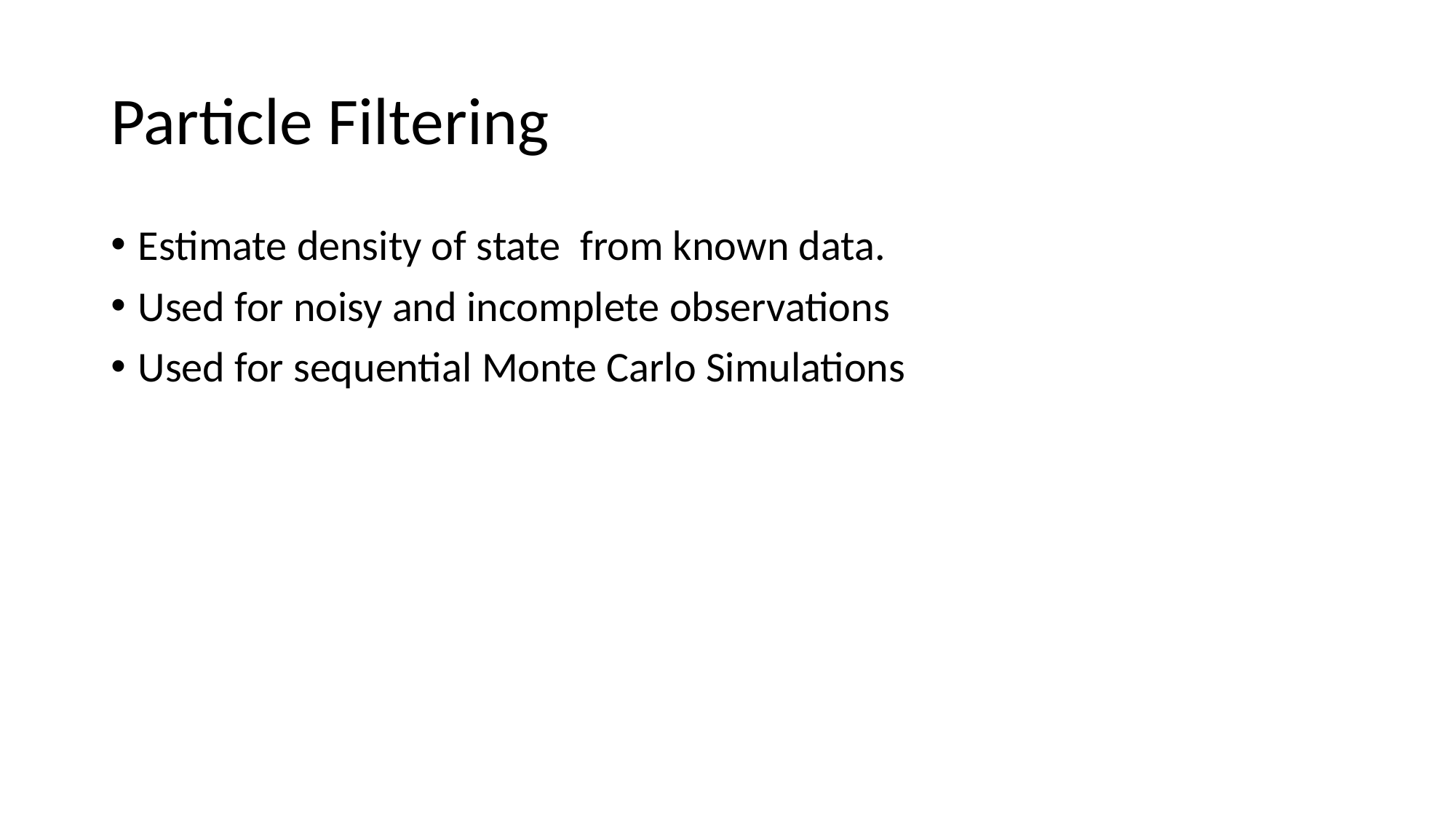

# Particle Filtering
Estimate density of state  from known data.
Used for noisy and incomplete observations
Used for sequential Monte Carlo Simulations